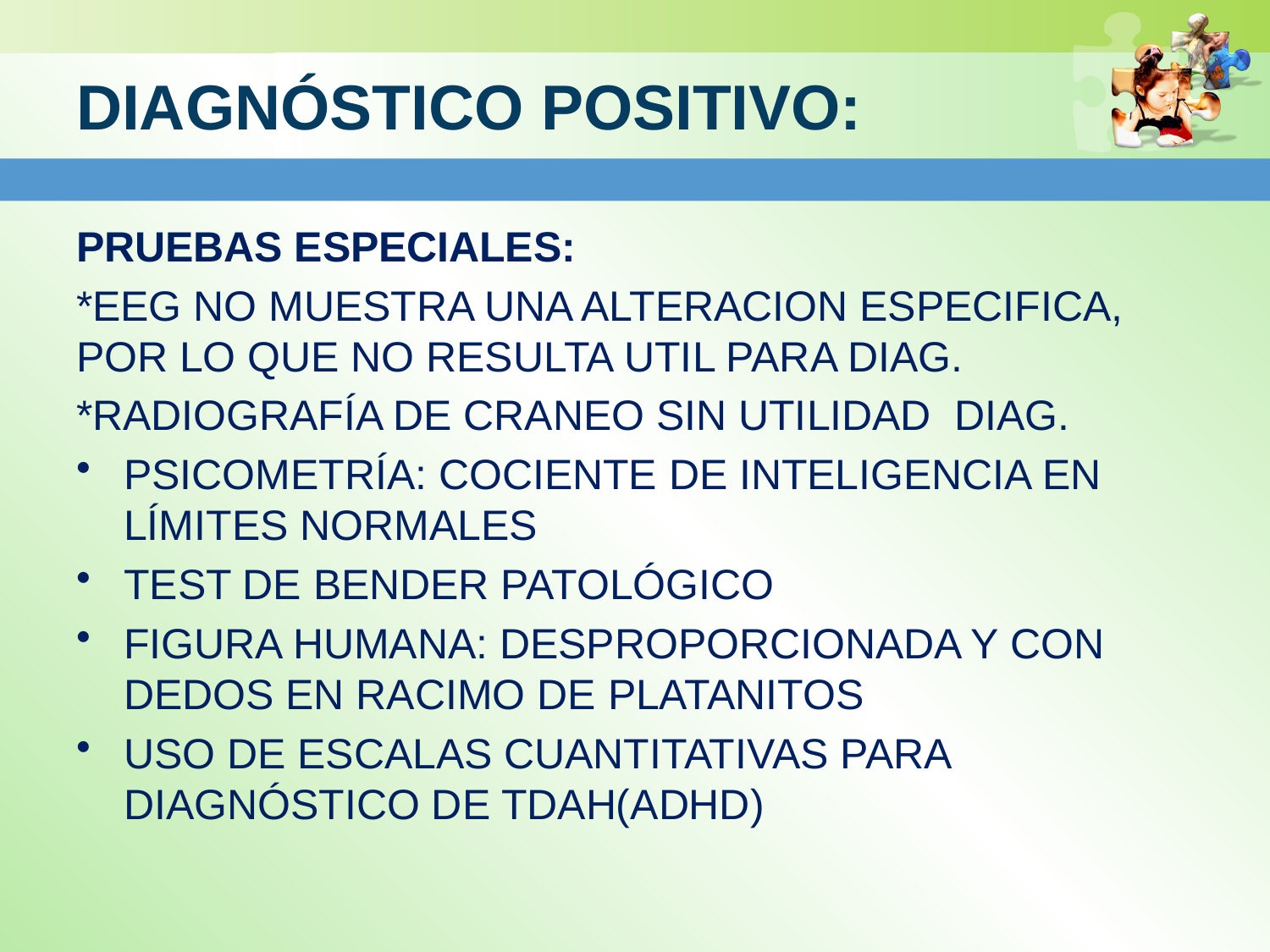

# DIAGNÓSTICO POSITIVO:
PRUEBAS ESPECIALES:
*EEG NO MUESTRA UNA ALTERACION ESPECIFICA, POR LO QUE NO RESULTA UTIL PARA DIAG.
*RADIOGRAFÍA DE CRANEO SIN UTILIDAD  DIAG.
PSICOMETRÍA: COCIENTE DE INTELIGENCIA EN LÍMITES NORMALES
TEST DE BENDER PATOLÓGICO
FIGURA HUMANA: DESPROPORCIONADA Y CON DEDOS EN RACIMO DE PLATANITOS
USO DE ESCALAS CUANTITATIVAS PARA DIAGNÓSTICO DE TDAH(ADHD)